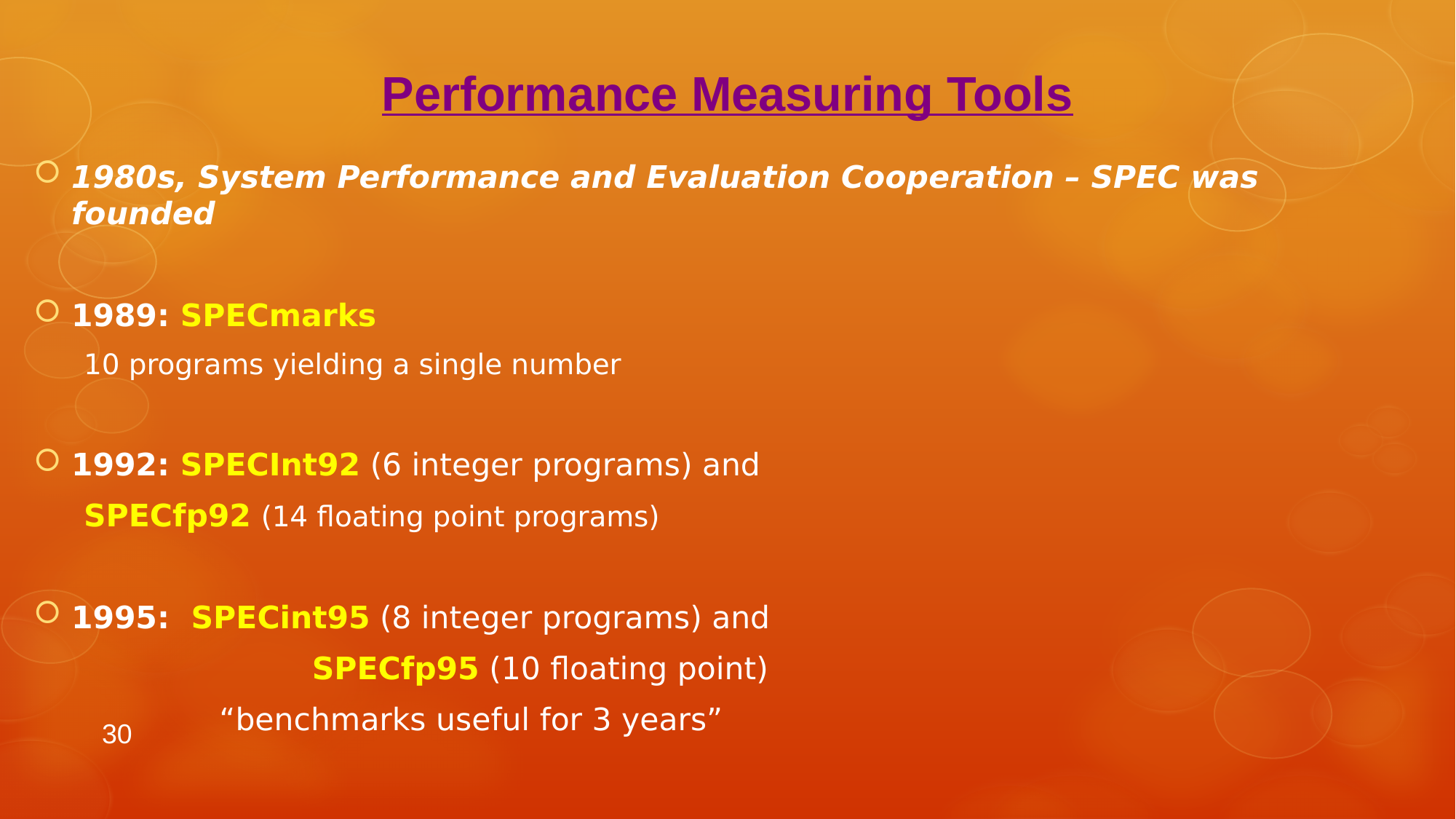

Performance Measuring Tools
1980s, System Performance and Evaluation Cooperation – SPEC was founded

1989: SPECmarks
10 programs yielding a single number

1992: SPECInt92 (6 integer programs) and
		SPECfp92 (14 floating point programs)

1995:  SPECint95 (8 integer programs) and
			SPECfp95 (10 floating point)
		“benchmarks useful for 3 years”

30